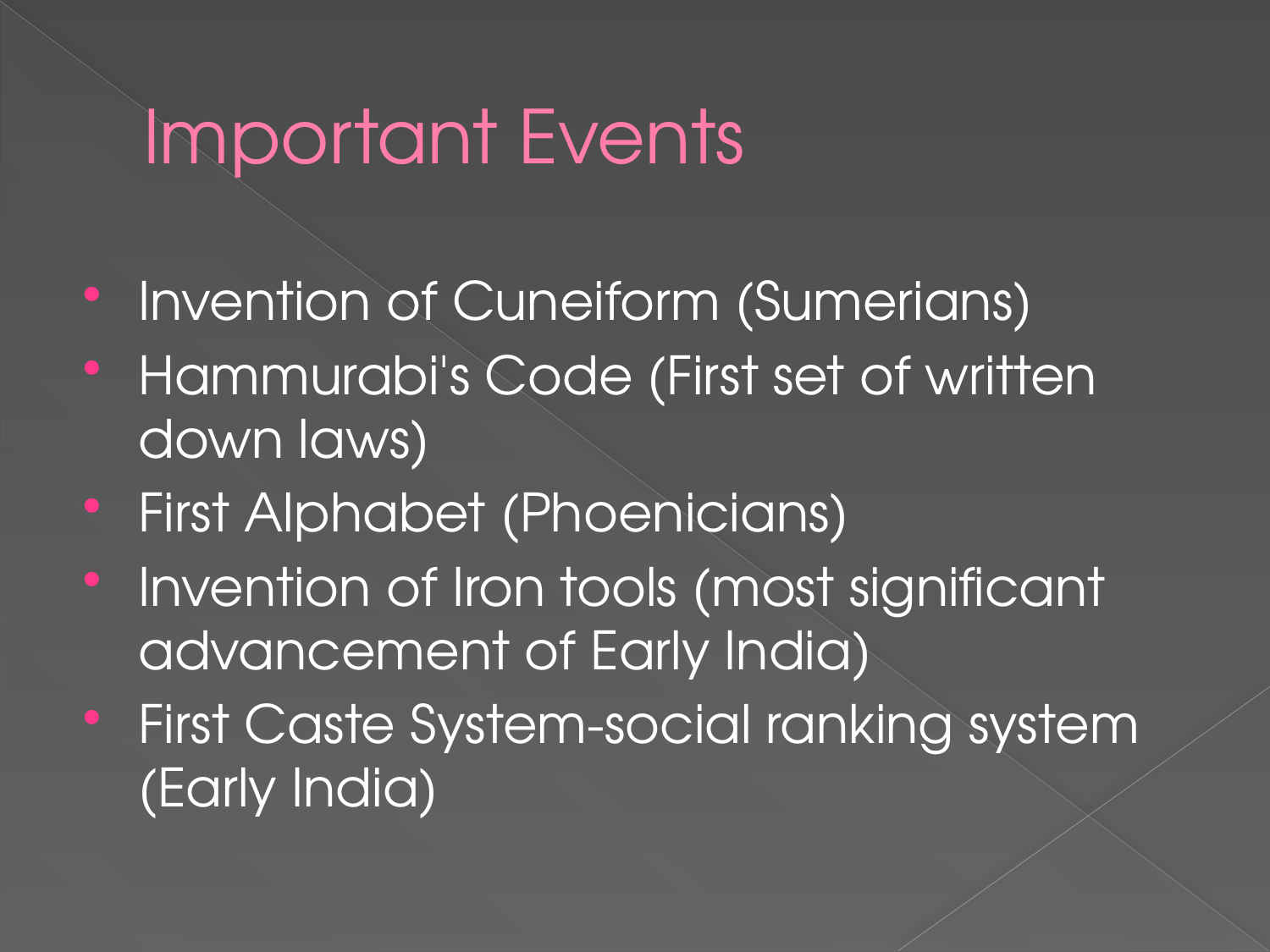

# Important Events
Invention of Cuneiform (Sumerians)
Hammurabi's Code (First set of written down laws)
First Alphabet (Phoenicians)
Invention of Iron tools (most significant advancement of Early India)
First Caste System-social ranking system (Early India)